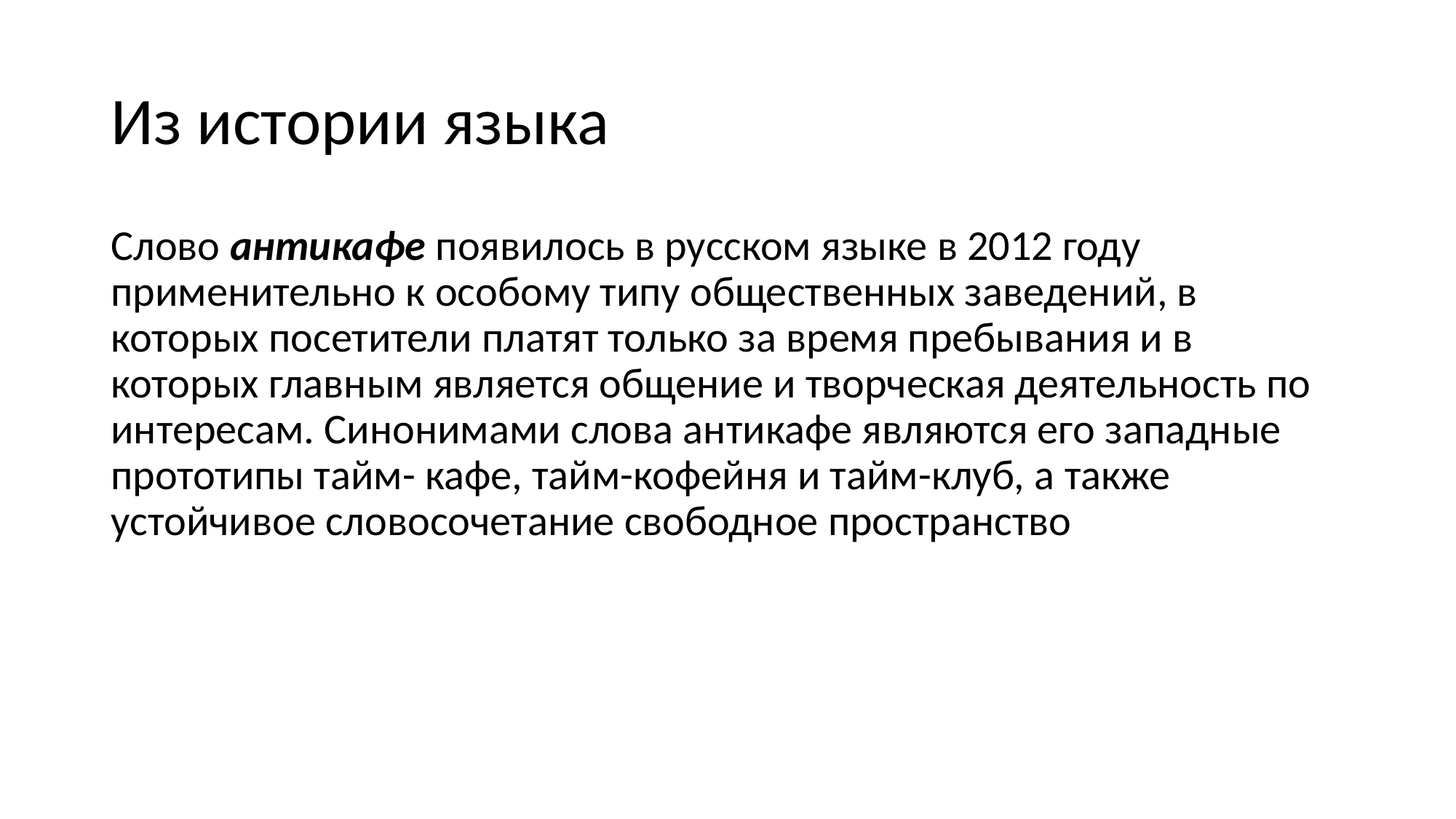

# Из истории языка
Слово антикафе появилось в русском языке в 2012 году применительно к особому типу общественных заведений, в которых посетители платят только за время пребывания и в которых главным является общение и творческая деятельность по интересам. Синонимами слова антикафе являются его западные прототипы тайм- кафе, тайм-кофейня и тайм-клуб, а также устойчивое словосочетание свободное пространство